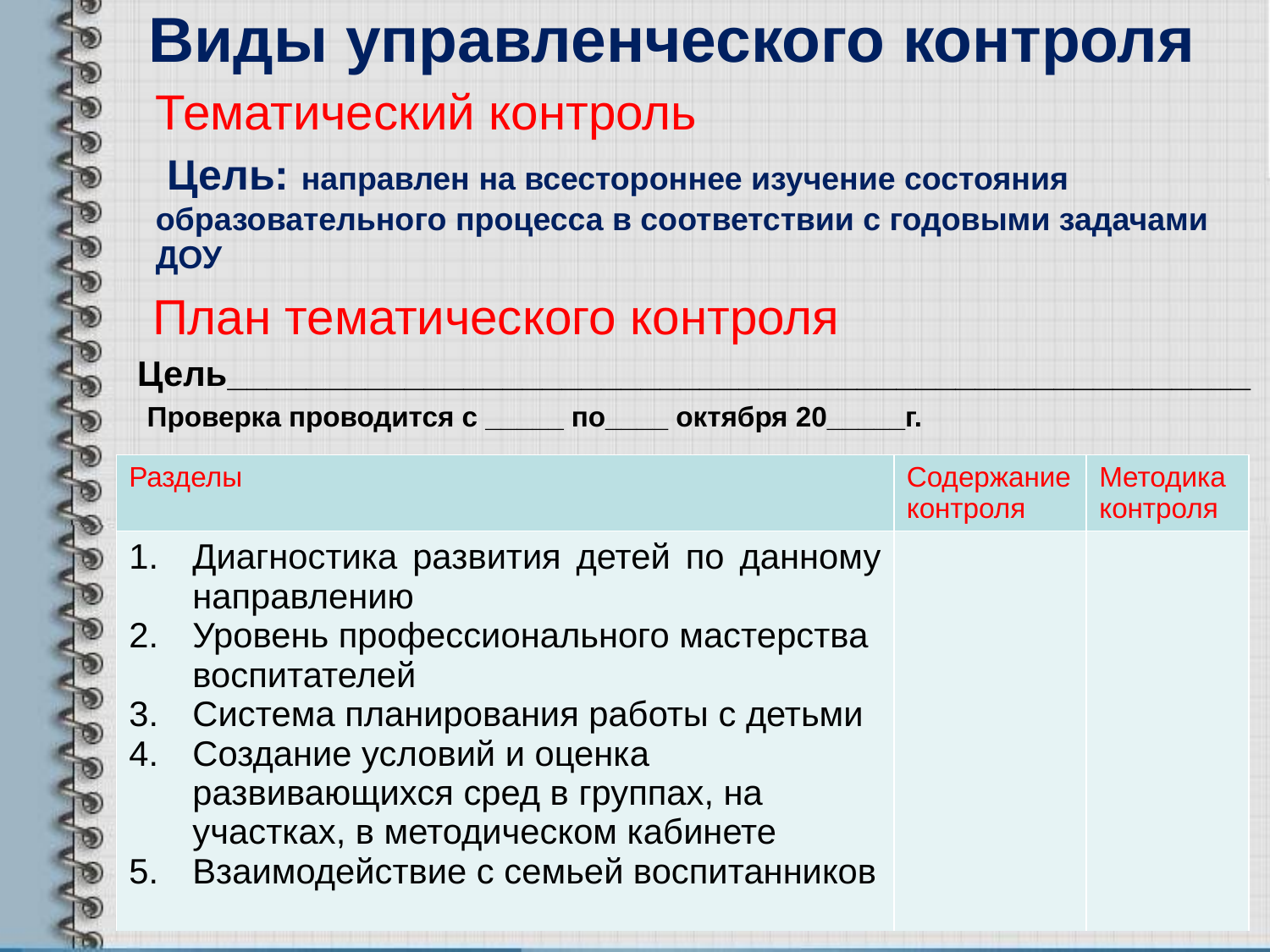

# Виды управленческого контроля
	Тематический контроль
     Цель: направлен на всестороннее изучение состояния образовательного процесса в соответствии с годовыми задачами ДОУ
     План тематического контроля
   Цель____________________________________________________
     Проверка проводится с _____ по____ октября 20_____г.

| Разделы | Содержание контроля | Методика контроля |
| --- | --- | --- |
| Диагностика развития детей по данному направлению Уровень профессионального мастерства воспитателей Система планирования работы с детьми Создание условий и оценка развивающихся сред в группах, на участках, в методическом кабинете Взаимодействие с семьей воспитанников |  |  |
|  |
| --- |
|  |
| --- |